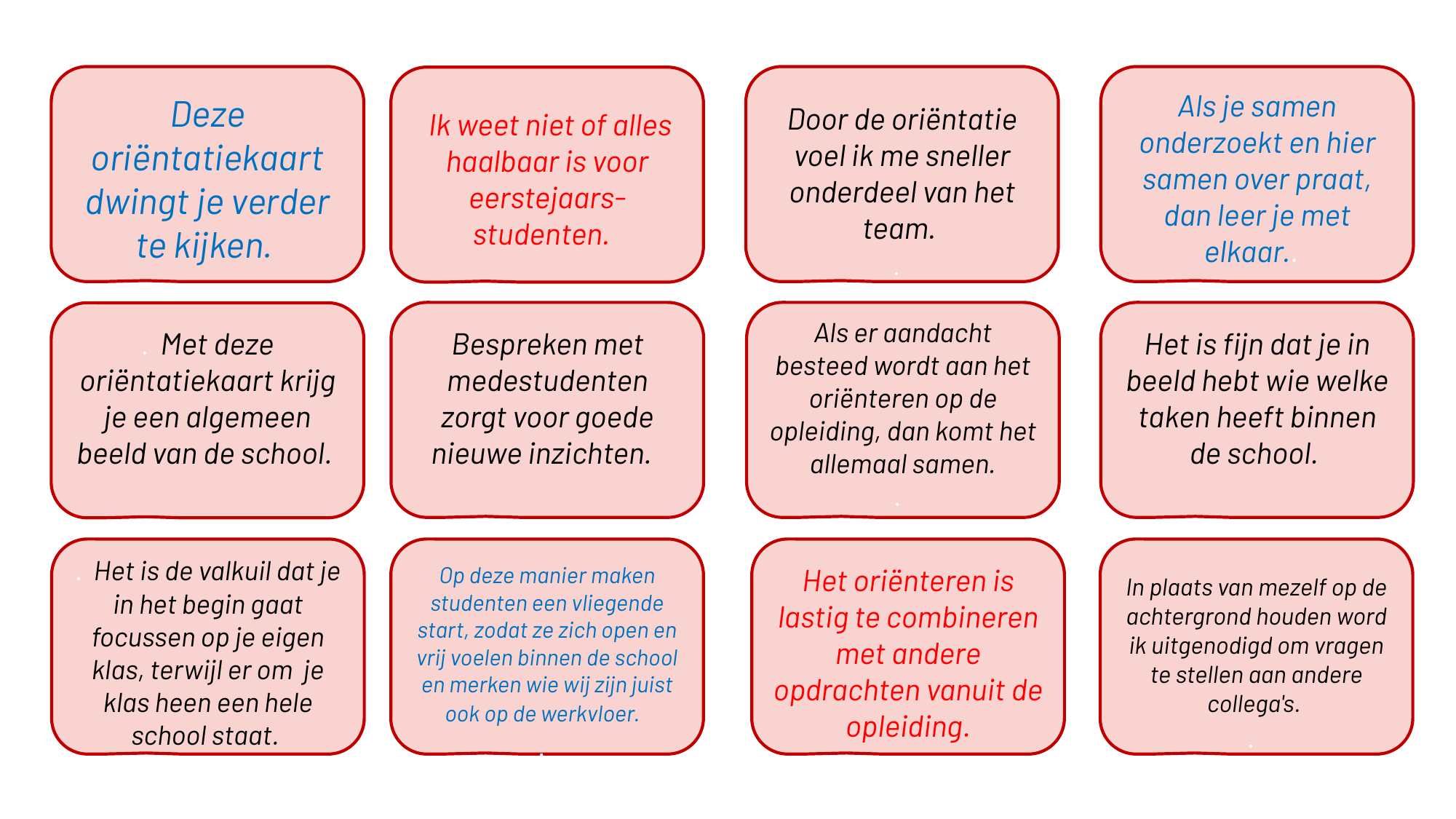

Deze oriëntatiekaart dwingt je verder te kijken.

Door de oriëntatie voel ik me sneller onderdeel van het team.
.

Als je samen onderzoekt en hier samen over praat, dan leer je met elkaar..

 Ik weet niet of alles haalbaar is voor eerstejaars-studenten.

Bespreken met medestudenten zorgt voor goede nieuwe inzichten.

.

Als er aandacht besteed wordt aan het oriënteren op de opleiding, dan komt het allemaal samen.
.

Het is fijn dat je in beeld hebt wie welke taken heeft binnen de school.

.  Met deze oriëntatiekaart krijg je een algemeen beeld van de school.

.  Het is de valkuil dat je in het begin gaat focussen op je eigen klas, terwijl er om  je klas heen een hele school staat.

Op deze manier maken studenten een vliegende start, zodat ze zich open en vrij voelen binnen de school en merken wie wij zijn juist ook op de werkvloer.
.

Het oriënteren is lastig te combineren met andere opdrachten vanuit de opleiding.

In plaats van mezelf op de achtergrond houden word ik uitgenodigd om vragen te stellen aan andere collega's.
.